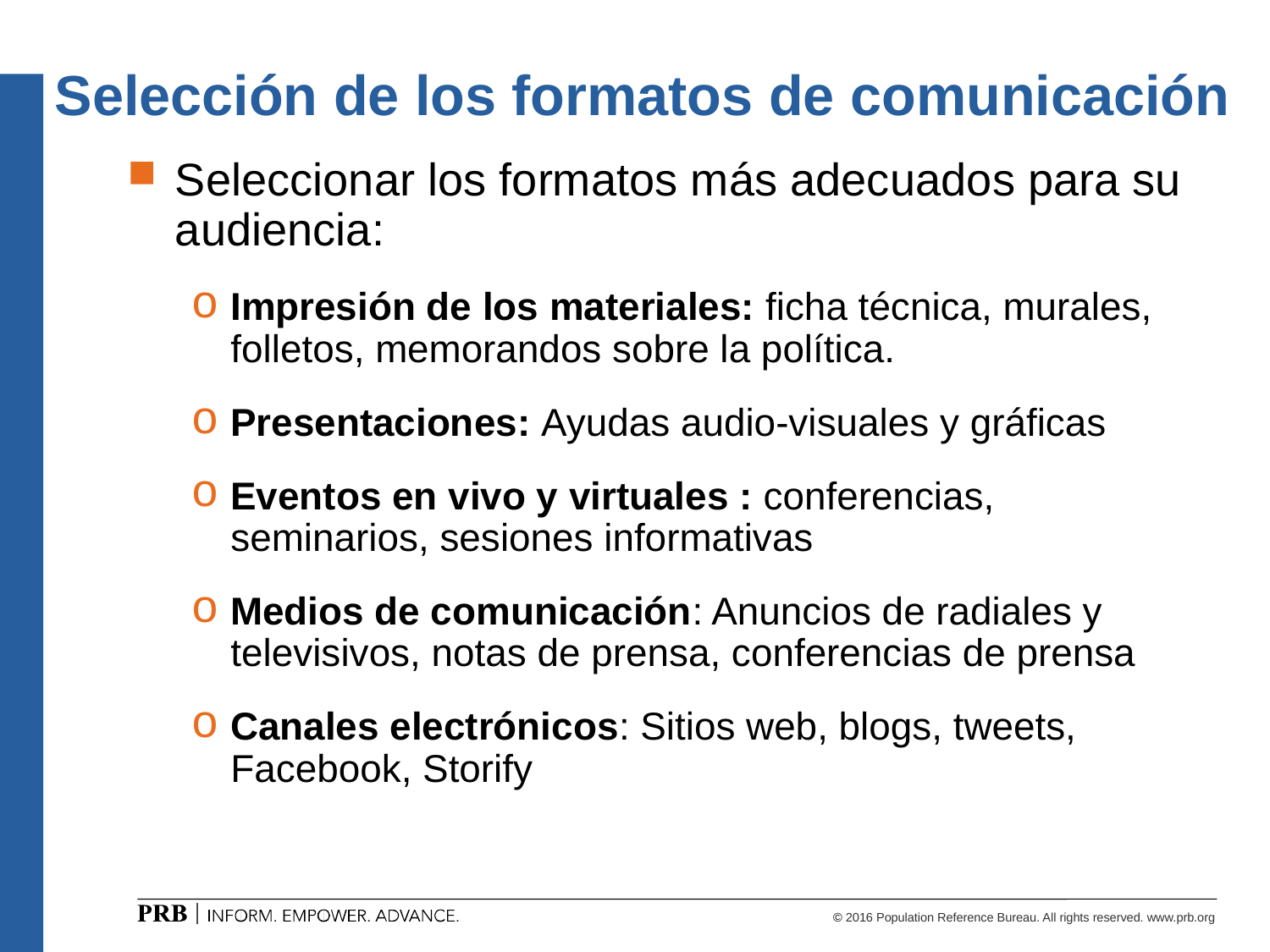

# Selección de los formatos de comunicación
Seleccionar los formatos más adecuados para su audiencia:
Impresión de los materiales: ficha técnica, murales, folletos, memorandos sobre la política.
Presentaciones: Ayudas audio-visuales y gráficas
Eventos en vivo y virtuales : conferencias, seminarios, sesiones informativas
Medios de comunicación: Anuncios de radiales y televisivos, notas de prensa, conferencias de prensa
Canales electrónicos: Sitios web, blogs, tweets, Facebook, Storify